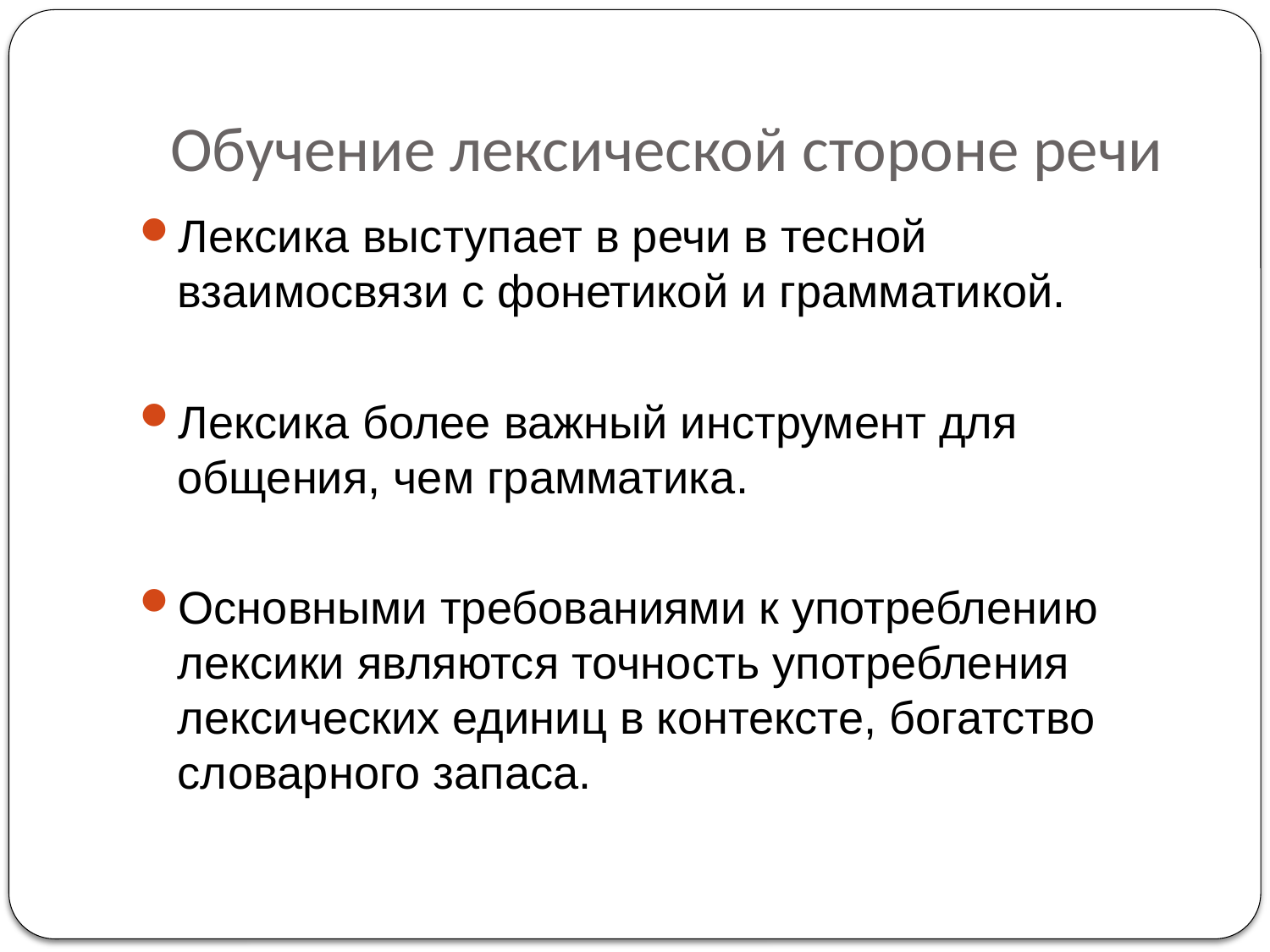

# Обучение лексической стороне речи
Лексика выступает в речи в тесной взаимосвязи с фонетикой и грамматикой.

Лексика более важный инструмент для общения, чем грамматика.

Основными требованиями к употреблению лексики являются точность употребления лексических единиц в контексте, богатство словарного запаса.